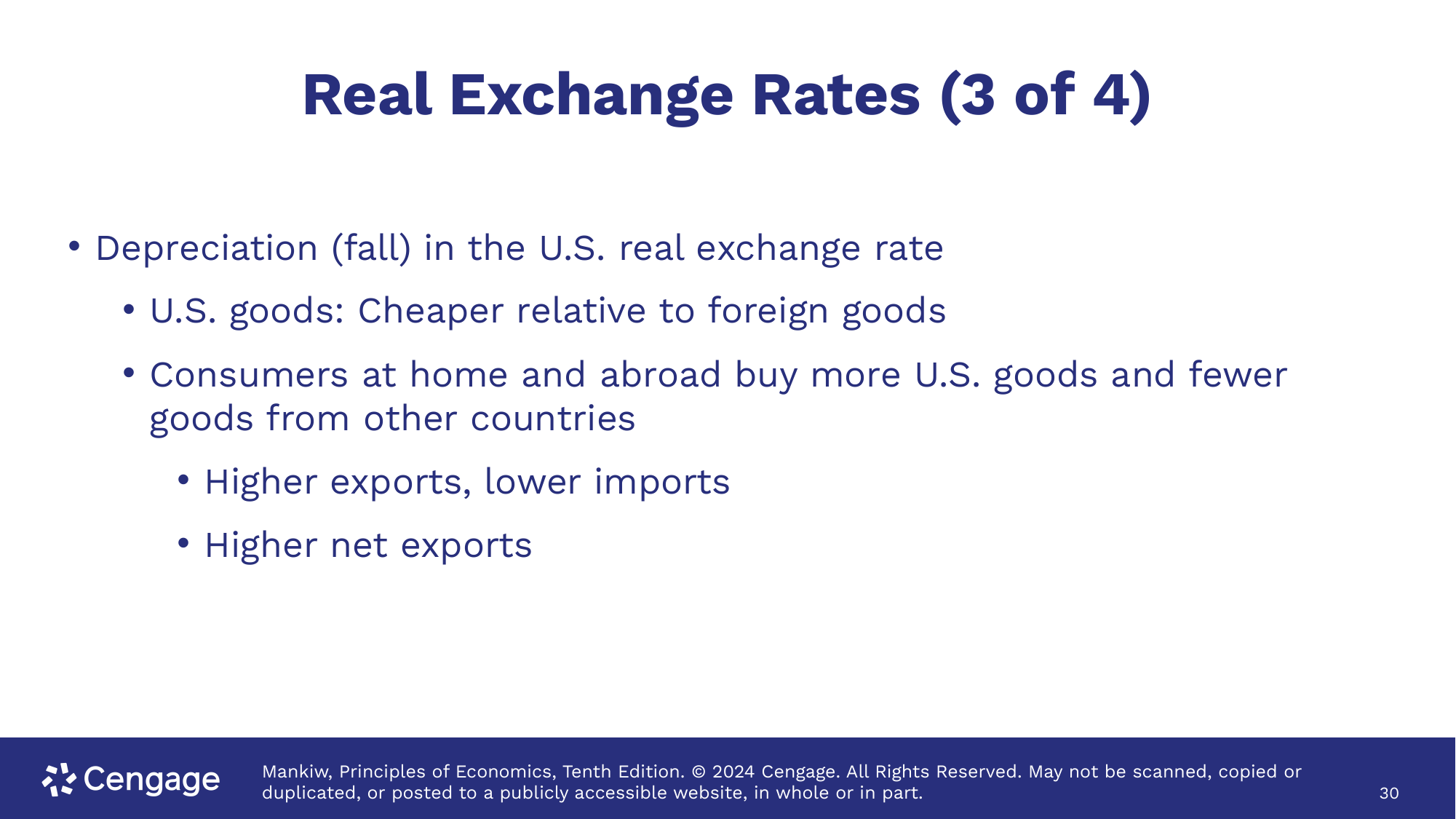

# Real Exchange Rates (3 of 4)
Depreciation (fall) in the U.S. real exchange rate
U.S. goods: Cheaper relative to foreign goods
Consumers at home and abroad buy more U.S. goods and fewer goods from other countries
Higher exports, lower imports
Higher net exports